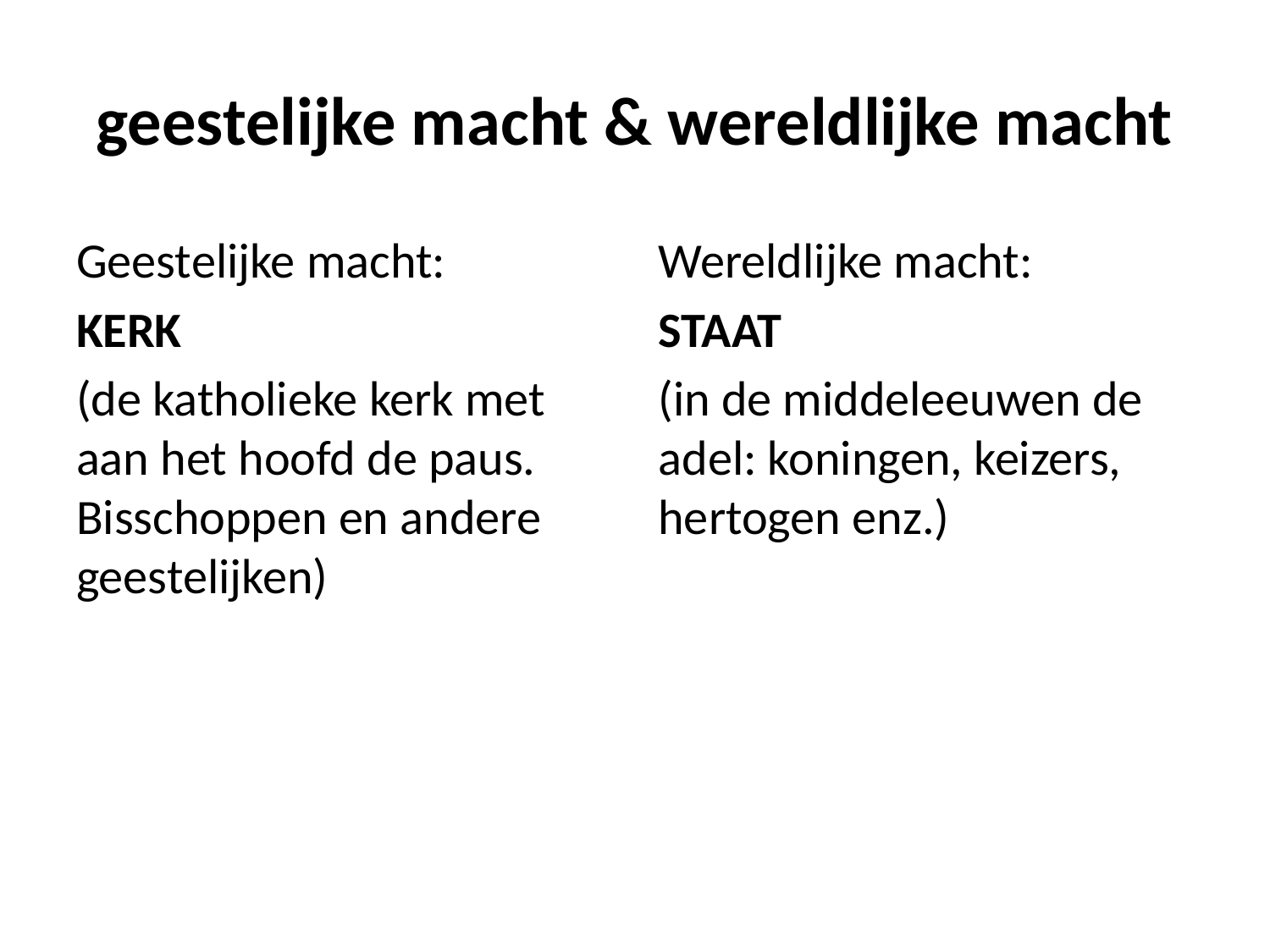

# geestelijke macht & wereldlijke macht
Geestelijke macht:
KERK
(de katholieke kerk met aan het hoofd de paus. Bisschoppen en andere geestelijken)

Wereldlijke macht:
STAAT
(in de middeleeuwen de adel: koningen, keizers, hertogen enz.)